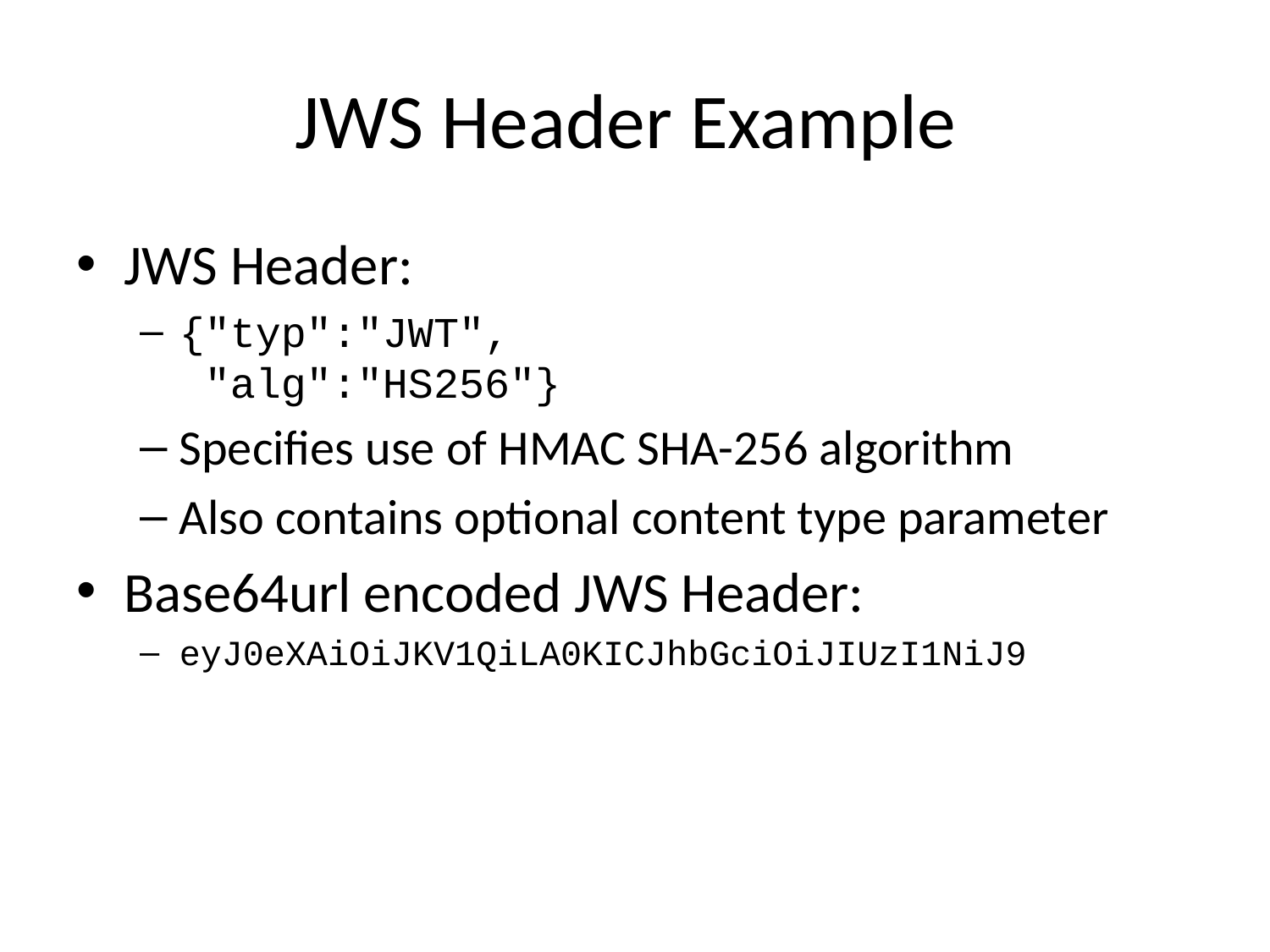

# JWS Header Example
JWS Header:
{"typ":"JWT",
 "alg":"HS256"}
Specifies use of HMAC SHA-256 algorithm
Also contains optional content type parameter
Base64url encoded JWS Header:
eyJ0eXAiOiJKV1QiLA0KICJhbGciOiJIUzI1NiJ9